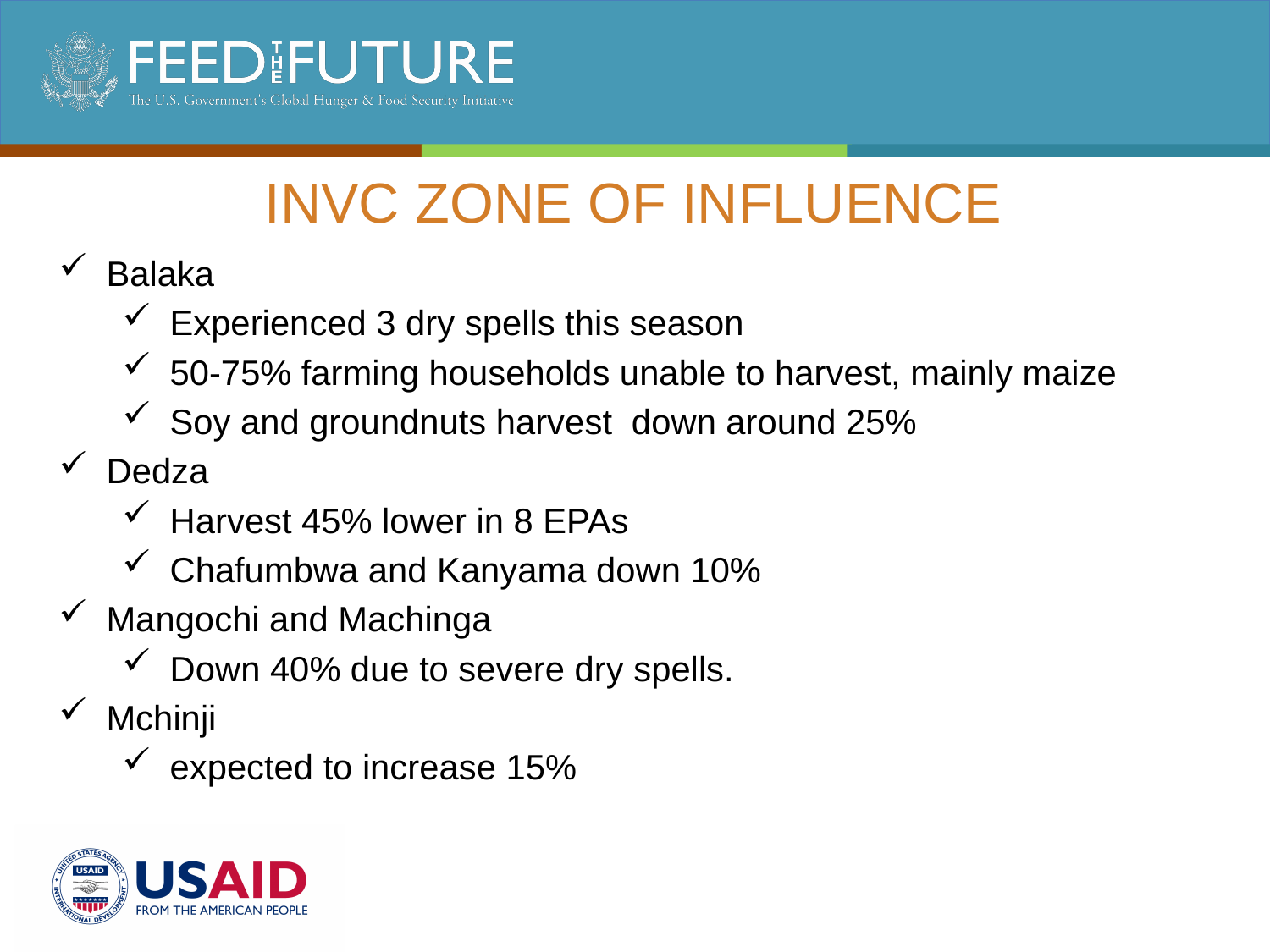

# INVC Zone of influence
Balaka
Experienced 3 dry spells this season
50-75% farming households unable to harvest, mainly maize
Soy and groundnuts harvest  down around 25%
Dedza
Harvest 45% lower in 8 EPAs
Chafumbwa and Kanyama down 10%
Mangochi and Machinga
Down 40% due to severe dry spells.
Mchinji
expected to increase 15%